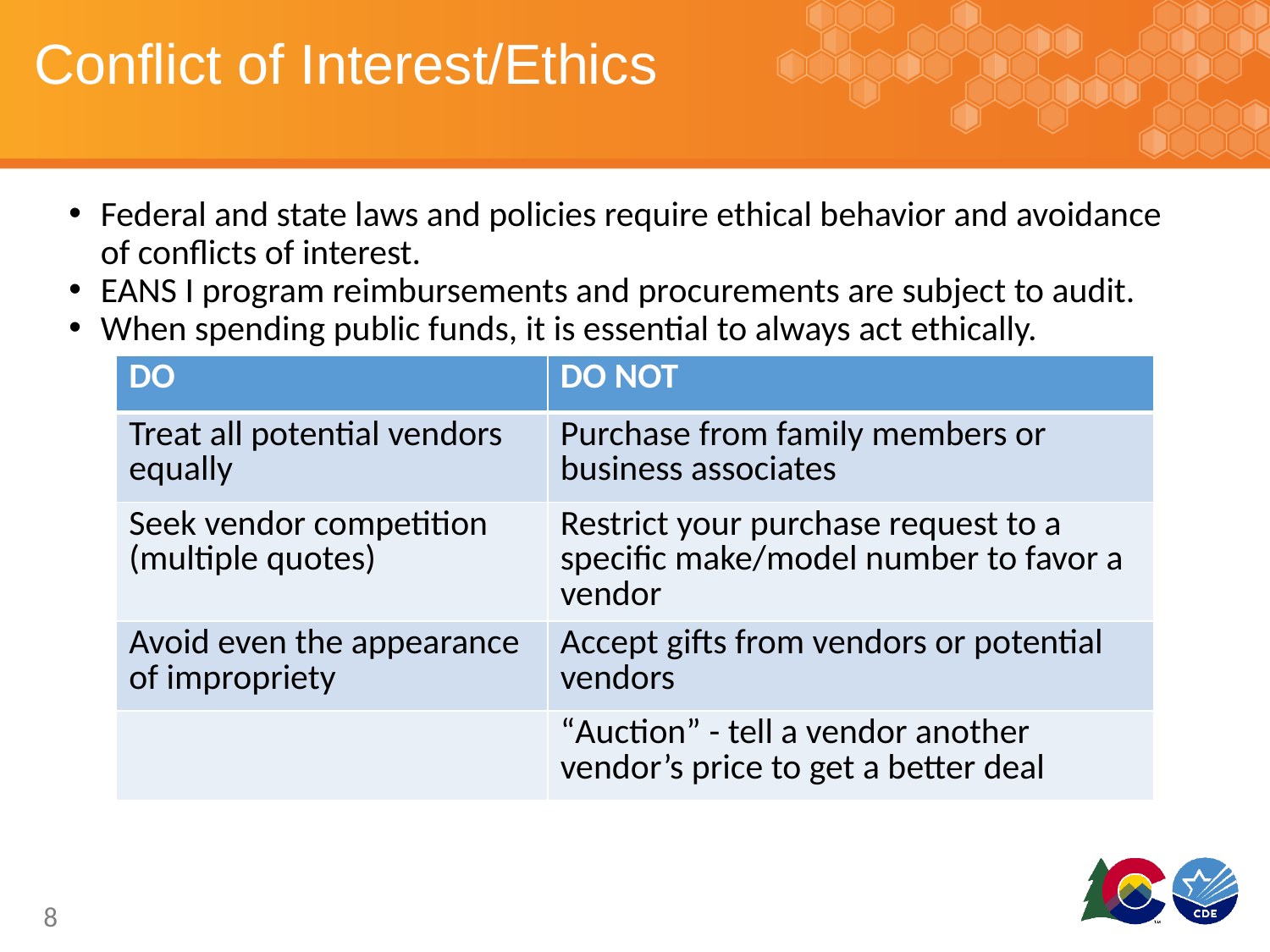

# Conflict of Interest/Ethics
Federal and state laws and policies require ethical behavior and avoidance of conflicts of interest.
EANS I program reimbursements and procurements are subject to audit.
When spending public funds, it is essential to always act ethically.

| DO | DO NOT |
| --- | --- |
| Treat all potential vendors equally | Purchase from family members or business associates |
| Seek vendor competition (multiple quotes) | Restrict your purchase request to a specific make/model number to favor a vendor |
| Avoid even the appearance of impropriety | Accept gifts from vendors or potential vendors |
|  | “Auction” - tell a vendor another vendor’s price to get a better deal |
8